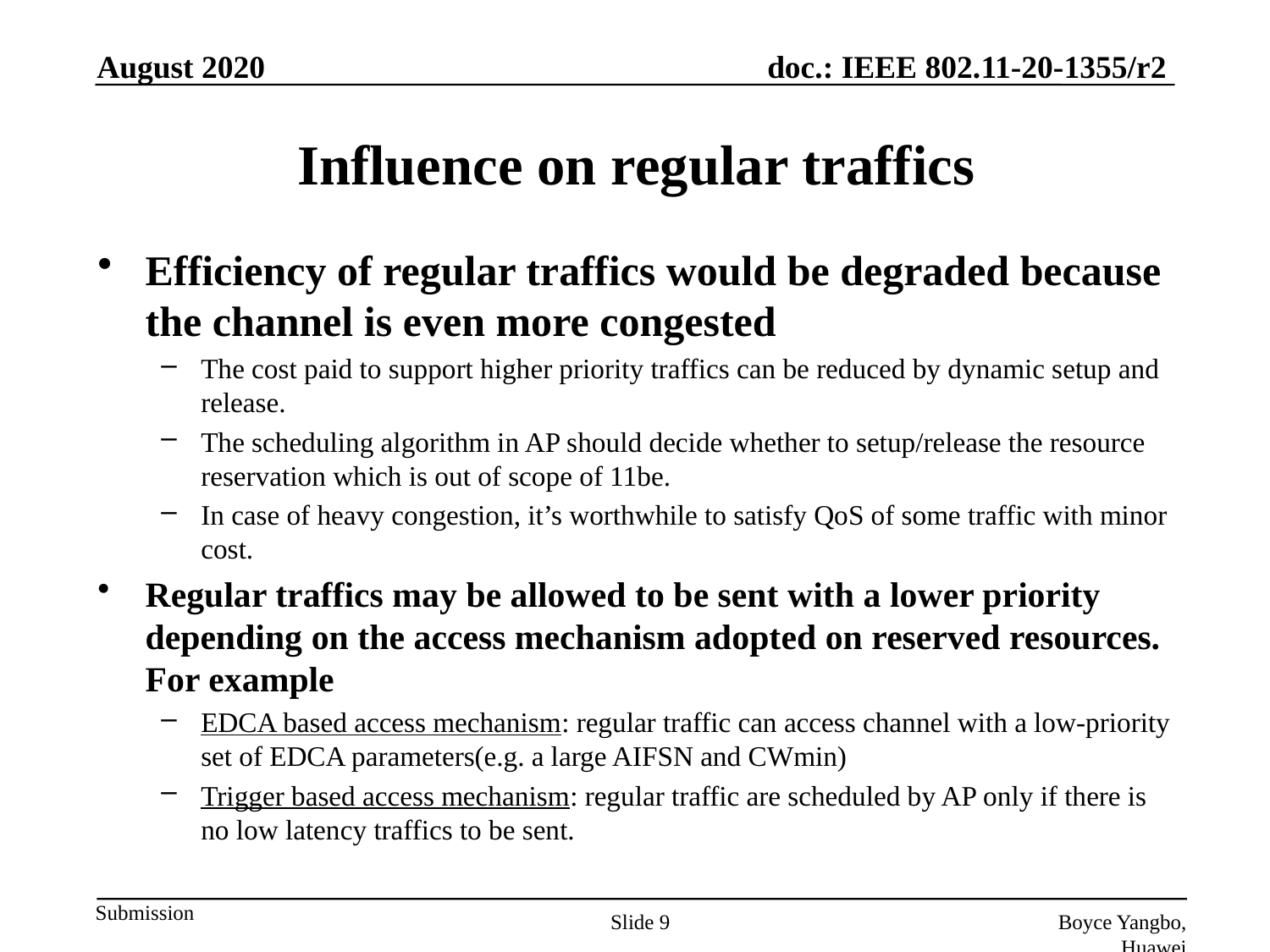

August 2020
Influence on regular traffics
Efficiency of regular traffics would be degraded because the channel is even more congested
The cost paid to support higher priority traffics can be reduced by dynamic setup and release.
The scheduling algorithm in AP should decide whether to setup/release the resource reservation which is out of scope of 11be.
In case of heavy congestion, it’s worthwhile to satisfy QoS of some traffic with minor cost.
Regular traffics may be allowed to be sent with a lower priority depending on the access mechanism adopted on reserved resources. For example
EDCA based access mechanism: regular traffic can access channel with a low-priority set of EDCA parameters(e.g. a large AIFSN and CWmin)
Trigger based access mechanism: regular traffic are scheduled by AP only if there is no low latency traffics to be sent.
Slide 9
Boyce Yangbo, Huawei